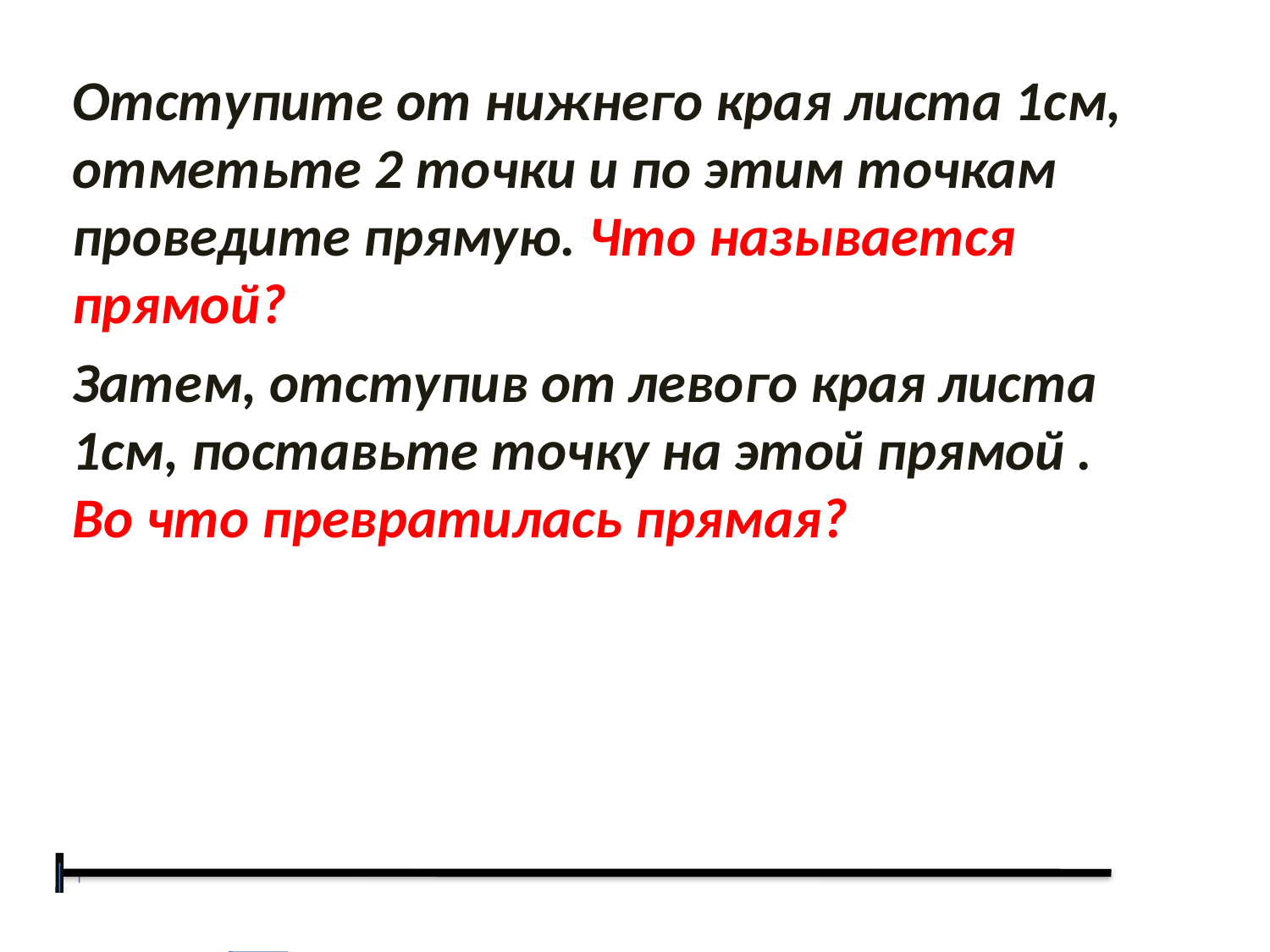

Отступите от нижнего края листа 1см, отметьте 2 точки и по этим точкам  проведите прямую. Что называется прямой?
Затем, отступив от левого края листа 1см, поставьте точку на этой прямой . Во что превратилась прямая?
#